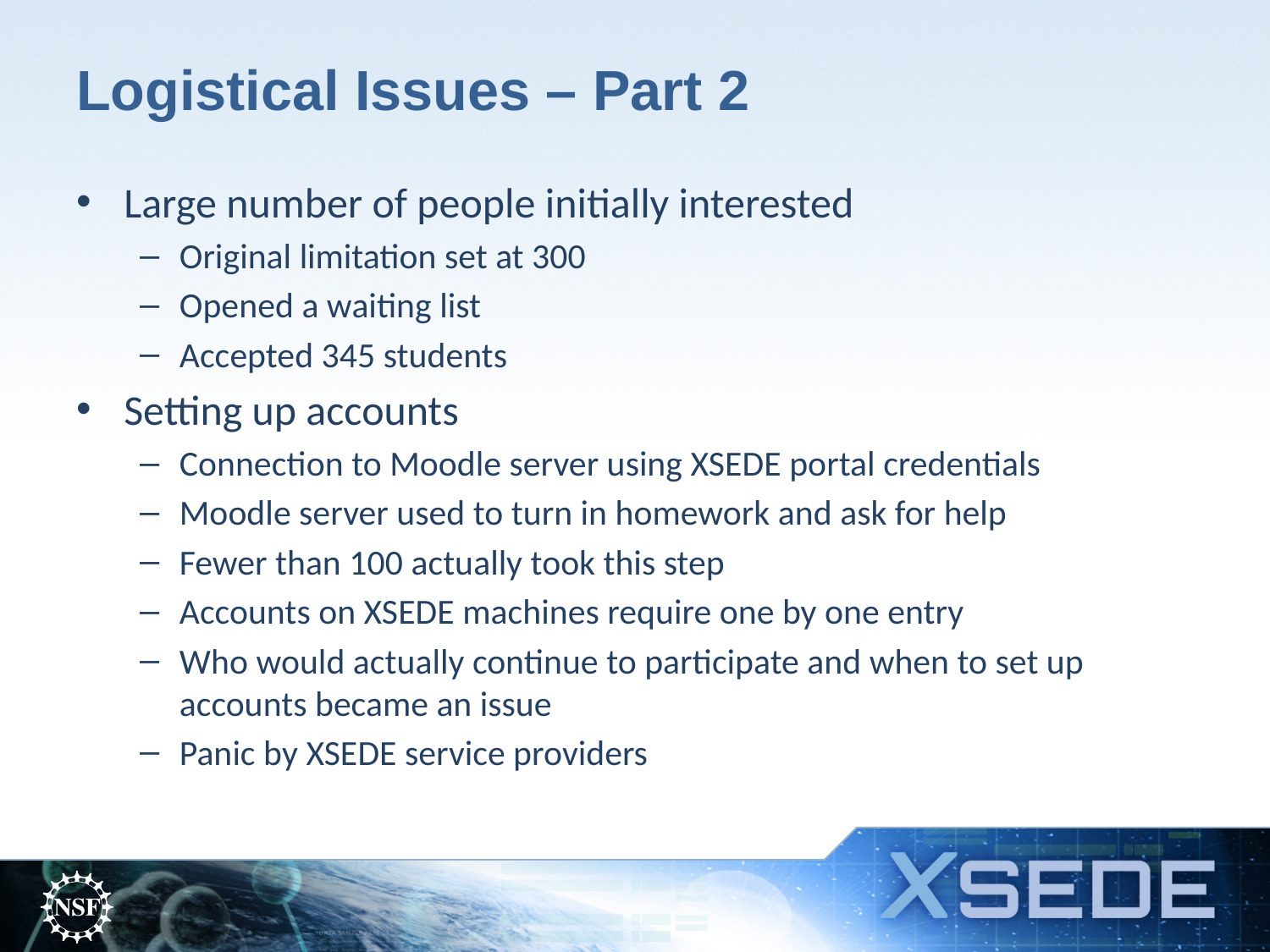

# Logistical Issues – Part 2
Large number of people initially interested
Original limitation set at 300
Opened a waiting list
Accepted 345 students
Setting up accounts
Connection to Moodle server using XSEDE portal credentials
Moodle server used to turn in homework and ask for help
Fewer than 100 actually took this step
Accounts on XSEDE machines require one by one entry
Who would actually continue to participate and when to set up accounts became an issue
Panic by XSEDE service providers